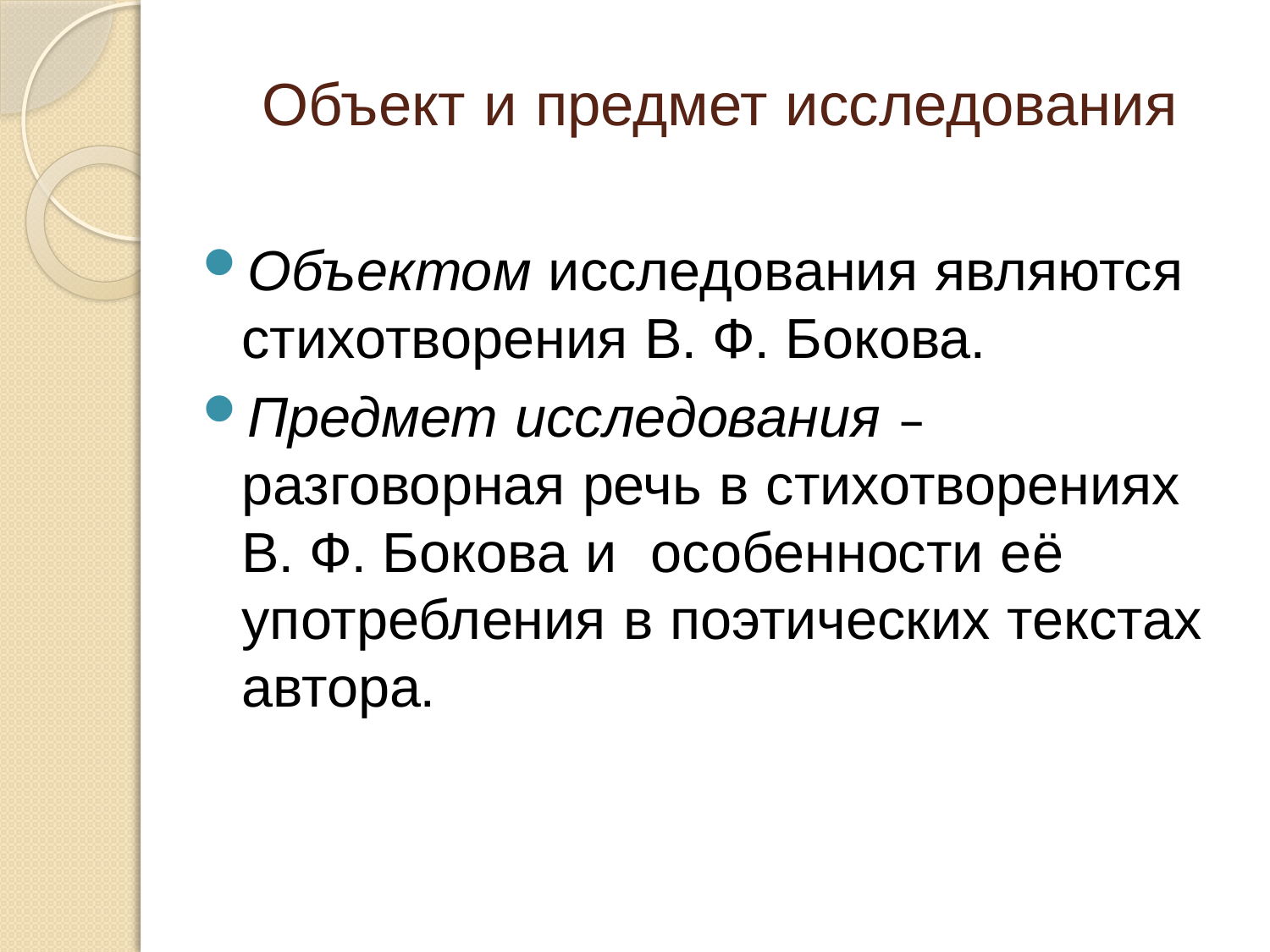

# Объект и предмет исследования
Объектом исследования являются стихотворения В. Ф. Бокова.
Предмет исследования – разговорная речь в стихотворениях В. Ф. Бокова и  особенности её употребления в поэтических текстах автора.